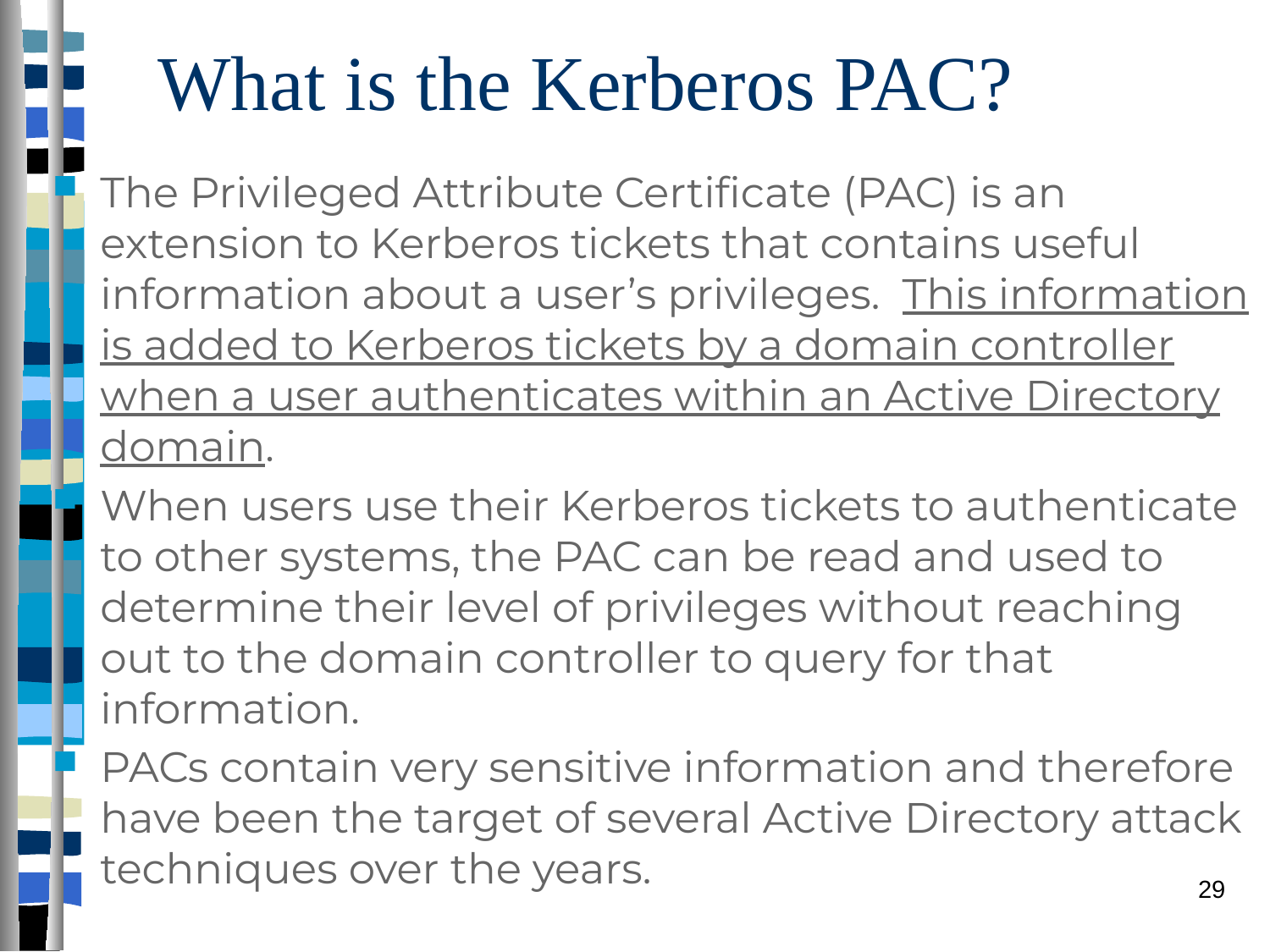

# What is the Kerberos PAC?
The Privileged Attribute Certificate (PAC) is an extension to Kerberos tickets that contains useful information about a user’s privileges.  This information is added to Kerberos tickets by a domain controller when a user authenticates within an Active Directory domain.
When users use their Kerberos tickets to authenticate to other systems, the PAC can be read and used to determine their level of privileges without reaching out to the domain controller to query for that information.
PACs contain very sensitive information and therefore have been the target of several Active Directory attack techniques over the years.
29